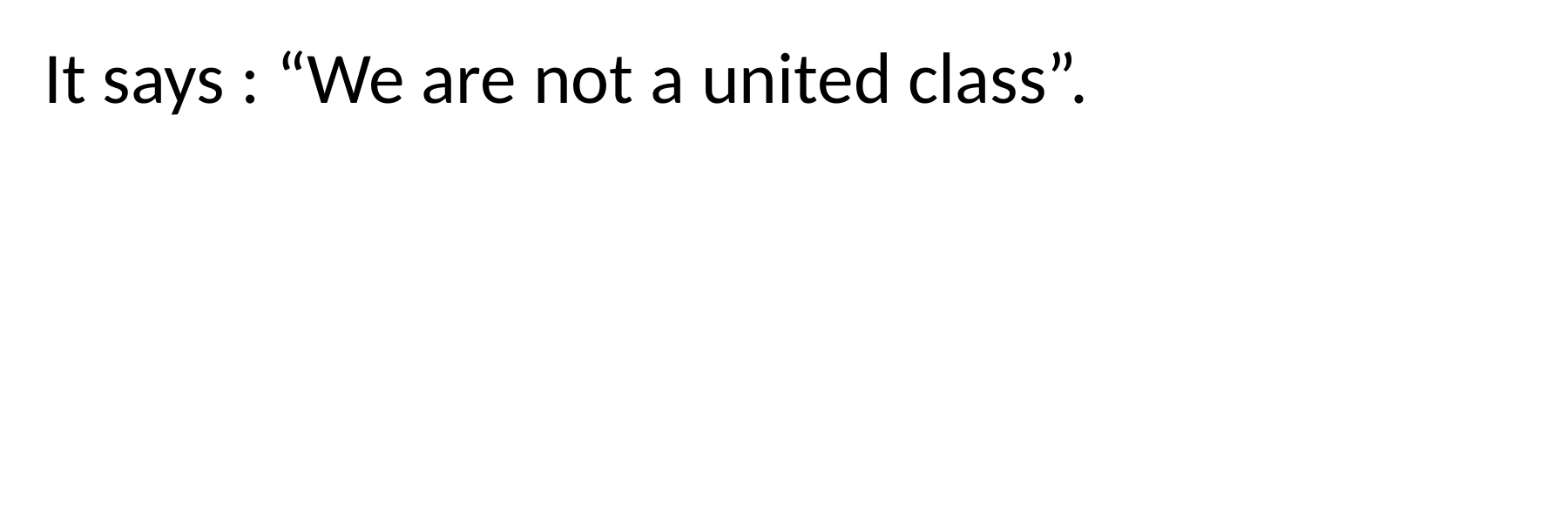

It says : “We are not a united class”.